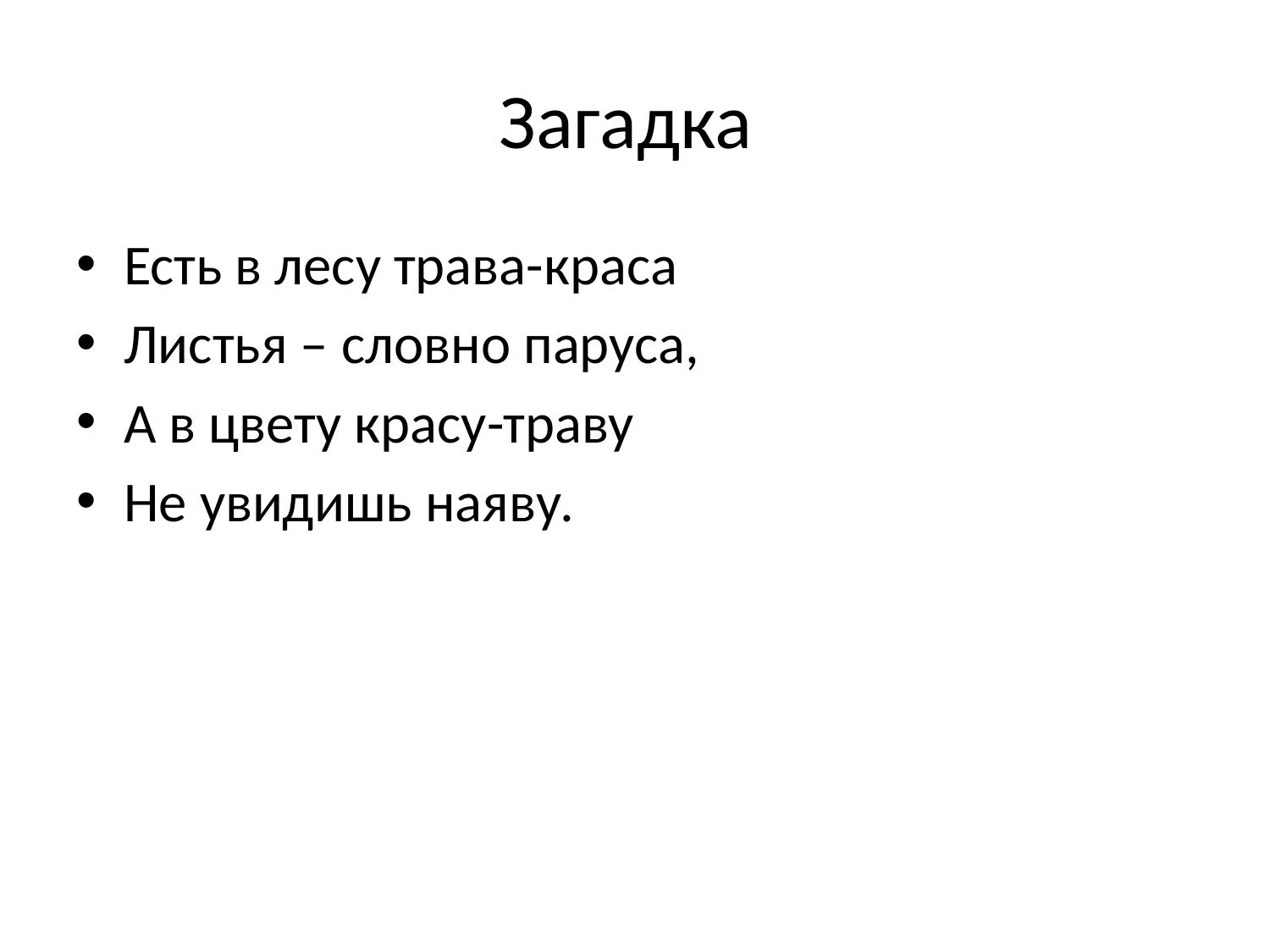

# Загадка
Есть в лесу трава-краса
Листья – словно паруса,
А в цвету красу-траву
Не увидишь наяву.